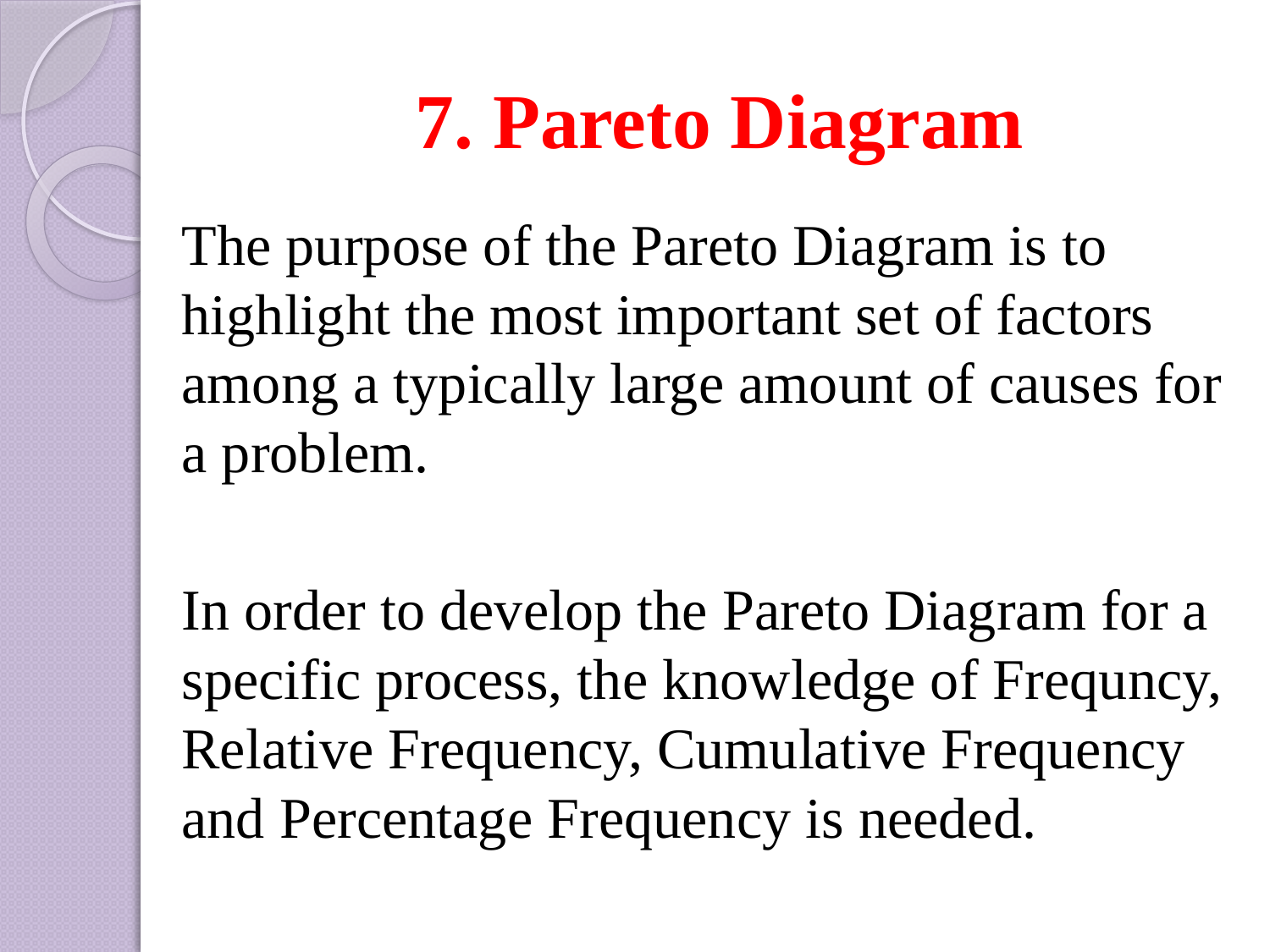

# 7. Pareto Diagram
The purpose of the Pareto Diagram is to highlight the most important set of factors among a typically large amount of causes for a problem.

In order to develop the Pareto Diagram for a specific process, the knowledge of Frequncy, Relative Frequency, Cumulative Frequency and Percentage Frequency is needed.